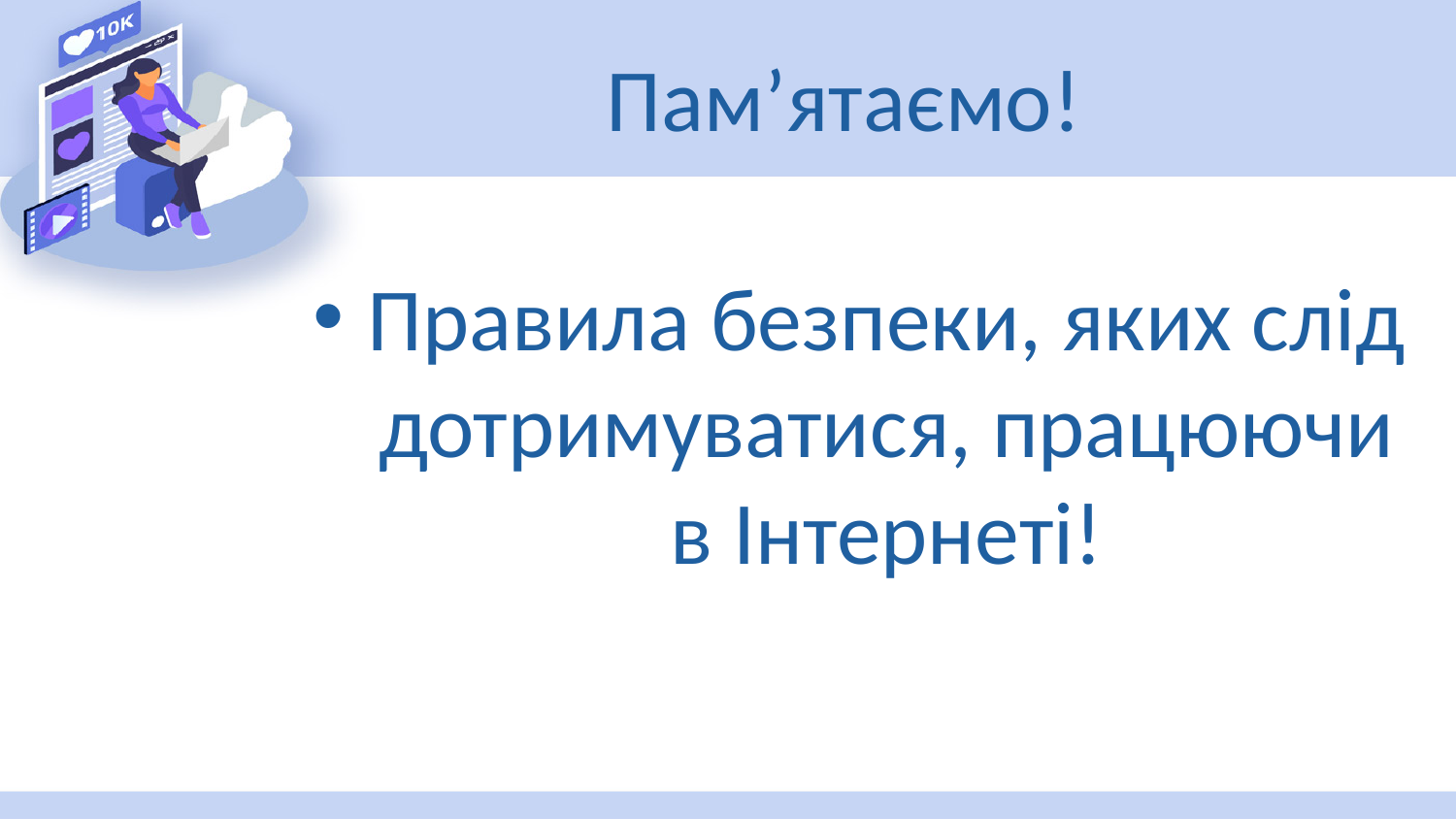

# Пам’ятаємо!
Правила безпеки, яких слід дотримуватися, працюючи в Інтернеті!